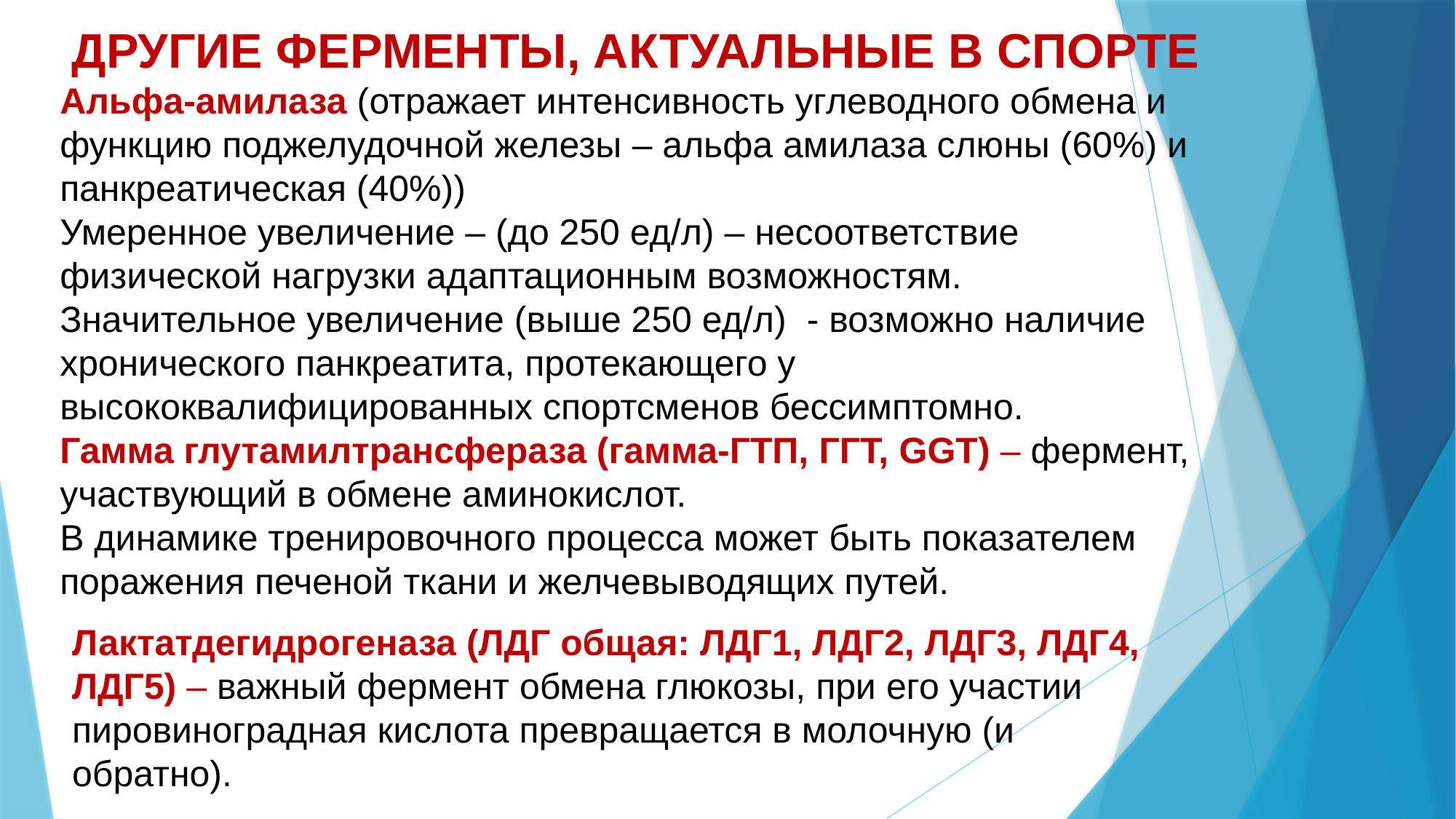

ДРУГИЕ ФЕРМЕНТЫ, АКТУАЛЬНЫЕ В СПОРТЕ
Альфа-амилаза (отражает интенсивность углеводного обмена и функцию поджелудочной железы – альфа амилаза слюны (60%) и панкреатическая (40%))
Умеренное увеличение – (до 250 ед/л) – несоответствие физической нагрузки адаптационным возможностям.
Значительное увеличение (выше 250 ед/л)  - возможно наличие хронического панкреатита, протекающего у высококвалифицированных спортсменов бессимптомно.
Гамма глутамилтрансфераза (гамма-ГТП, ГГТ, GGT) – фермент, участвующий в обмене аминокислот.
В динамике тренировочного процесса может быть показателем поражения печеной ткани и желчевыводящих путей.

Лактатдегидрогеназа (ЛДГ общая: ЛДГ1, ЛДГ2, ЛДГ3, ЛДГ4, ЛДГ5) – важный фермент обмена глюкозы, при его участии пировиноградная кислота превращается в молочную (и обратно).